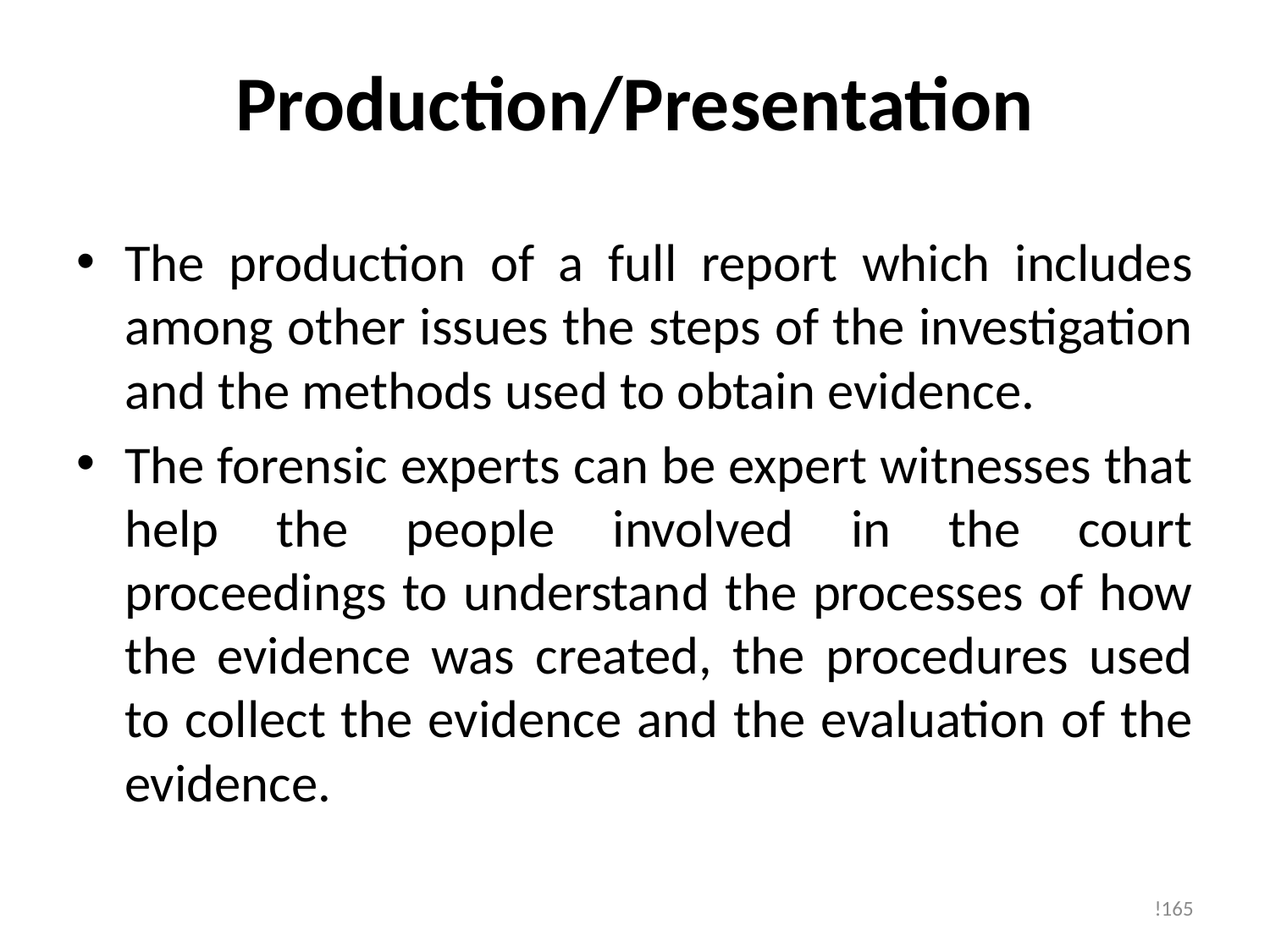

# Production/Presentation
The production of a full report which includes among other issues the steps of the investigation and the methods used to obtain evidence.
The forensic experts can be expert witnesses that help the people involved in the court proceedings to understand the processes of how the evidence was created, the procedures used to collect the evidence and the evaluation of the evidence.

!165